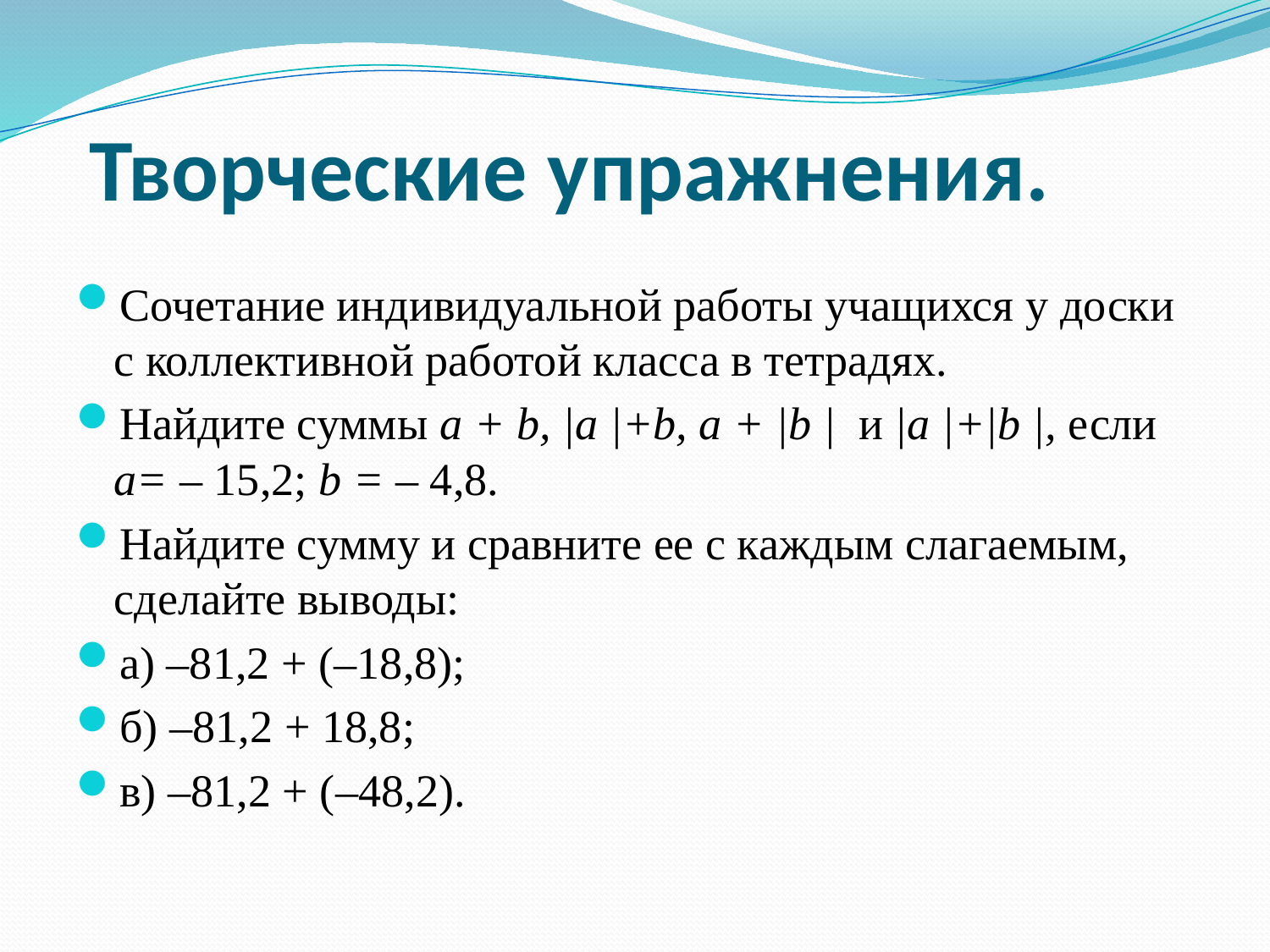

# Творческие упражнения.
Сочетание индивидуальной работы учащихся у доски с коллективной работой класса в тетрадях.
Найдите суммы a + b, |a |+b, a + |b |  и |a |+|b |, если   а= – 15,2; b = – 4,8.
Найдите сумму и сравните ее с каждым слагаемым, сделайте выводы:
а) –81,2 + (–18,8);
б) –81,2 + 18,8;
в) –81,2 + (–48,2).